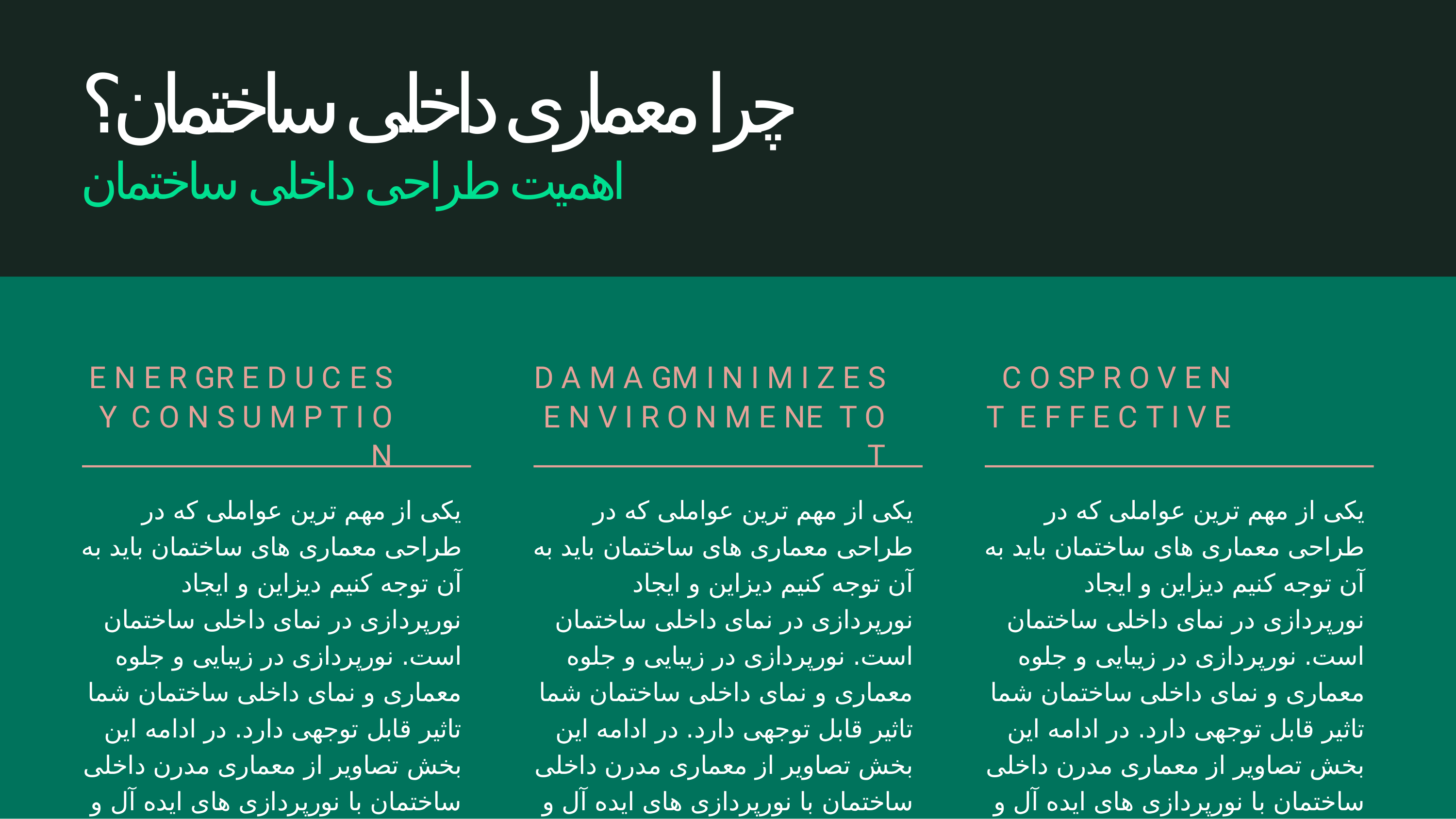

# چرا معماری داخلی ساختمان؟ اهمیت طراحی داخلی ساختمان
R E D U C E S	E N E R G Y  C O N S U M P T I O N
M I N I M I Z E S	D A M A G E  T O	E N V I R O N M E N T
P R O V E N	C O S T  E F F E C T I V E

یکی از مهم ترین عواملی که در طراحی معماری های ساختمان باید به آن توجه کنیم دیزاین و ایجاد نورپردازی در نمای داخلی ساختمان است. نورپردازی در زیبایی و جلوه معماری و نمای داخلی ساختمان شما تاثیر قابل توجهی دارد. در ادامه این بخش تصاویر از معماری مدرن داخلی ساختمان با نورپردازی های ایده آل و متفاوت را ملاحظه خواهید کرد.
یکی از مهم ترین عواملی که در طراحی معماری های ساختمان باید به آن توجه کنیم دیزاین و ایجاد نورپردازی در نمای داخلی ساختمان است. نورپردازی در زیبایی و جلوه معماری و نمای داخلی ساختمان شما تاثیر قابل توجهی دارد. در ادامه این بخش تصاویر از معماری مدرن داخلی ساختمان با نورپردازی های ایده آل و متفاوت را ملاحظه خواهید کرد.
یکی از مهم ترین عواملی که در طراحی معماری های ساختمان باید به آن توجه کنیم دیزاین و ایجاد نورپردازی در نمای داخلی ساختمان است. نورپردازی در زیبایی و جلوه معماری و نمای داخلی ساختمان شما تاثیر قابل توجهی دارد. در ادامه این بخش تصاویر از معماری مدرن داخلی ساختمان با نورپردازی های ایده آل و متفاوت را ملاحظه خواهید کرد.